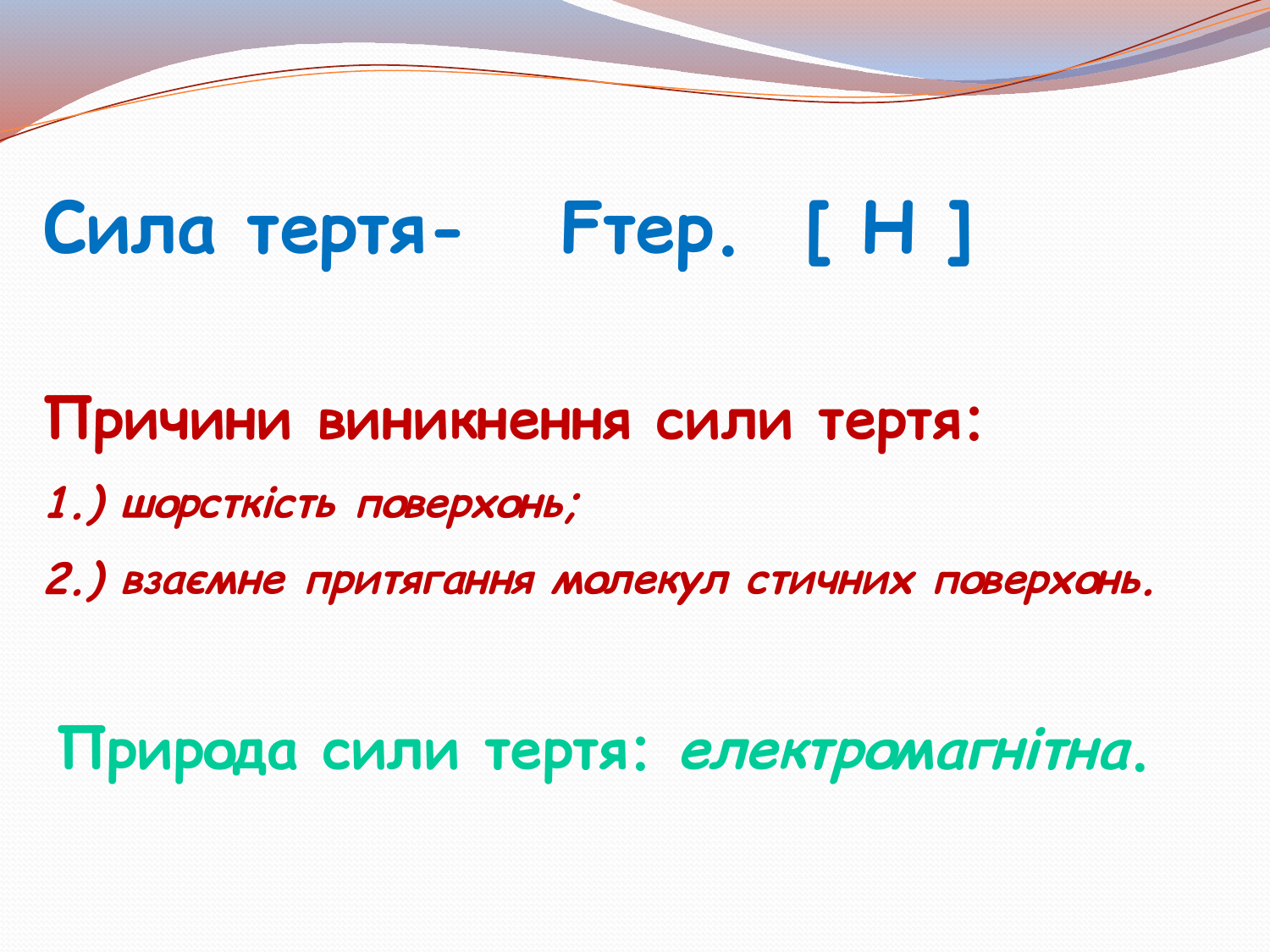

Сила тертя-   Fтер.  [ Н ]
Причини виникнення сили тертя:
1.) шорсткість поверхонь;
2.) взаємне притягання молекул стичних поверхонь.
Природа сили тертя: електромагнітна.